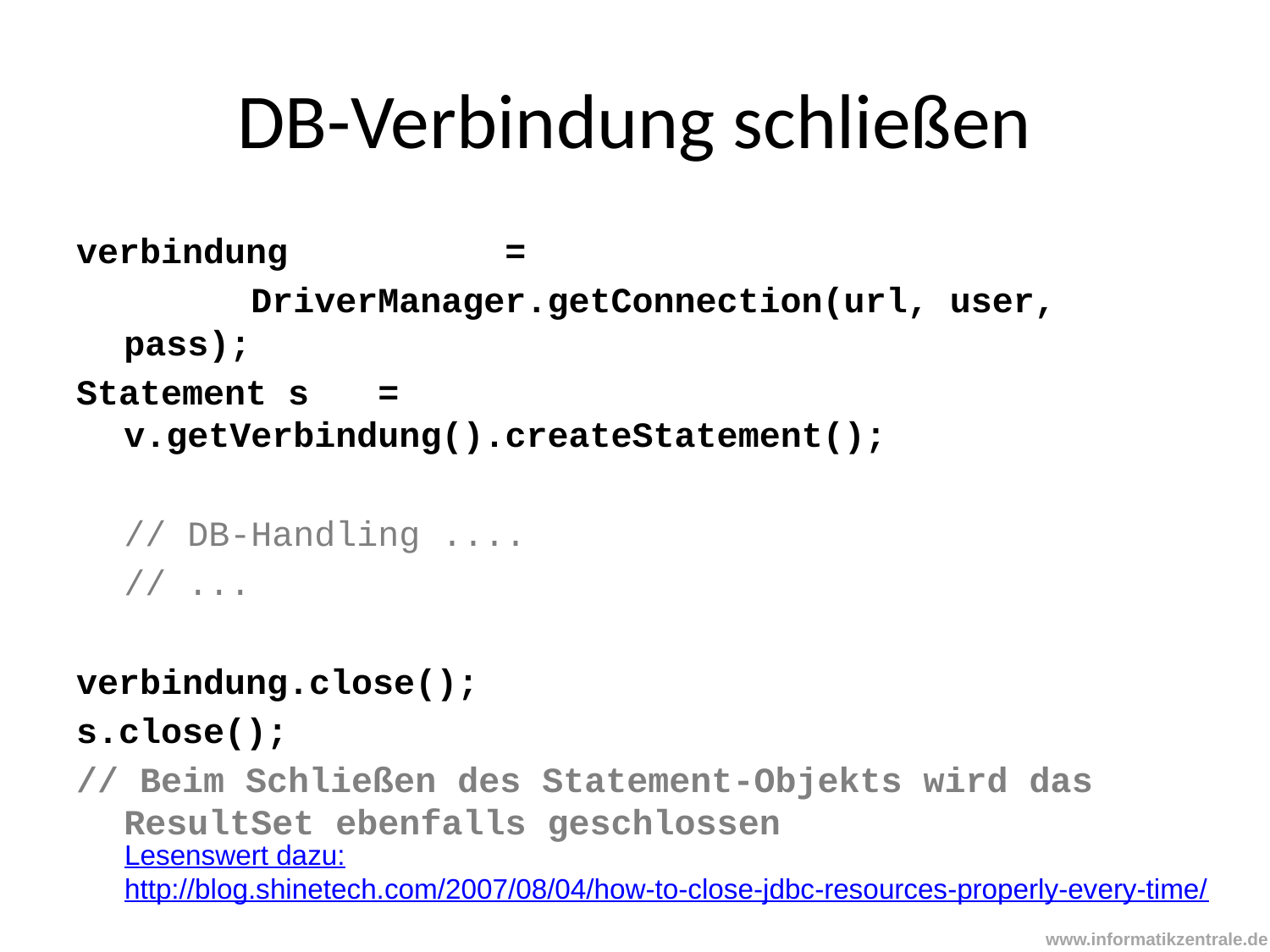

# DB-Verbindung schließen
verbindung 		=
		DriverManager.getConnection(url, user, pass);
Statement s 	= 		v.getVerbindung().createStatement();

	// DB-Handling ....
	// ...

verbindung.close();
s.close();
// Beim Schließen des Statement-Objekts wird das ResultSet ebenfalls geschlossen
Lesenswert dazu:
http://blog.shinetech.com/2007/08/04/how-to-close-jdbc-resources-properly-every-time/